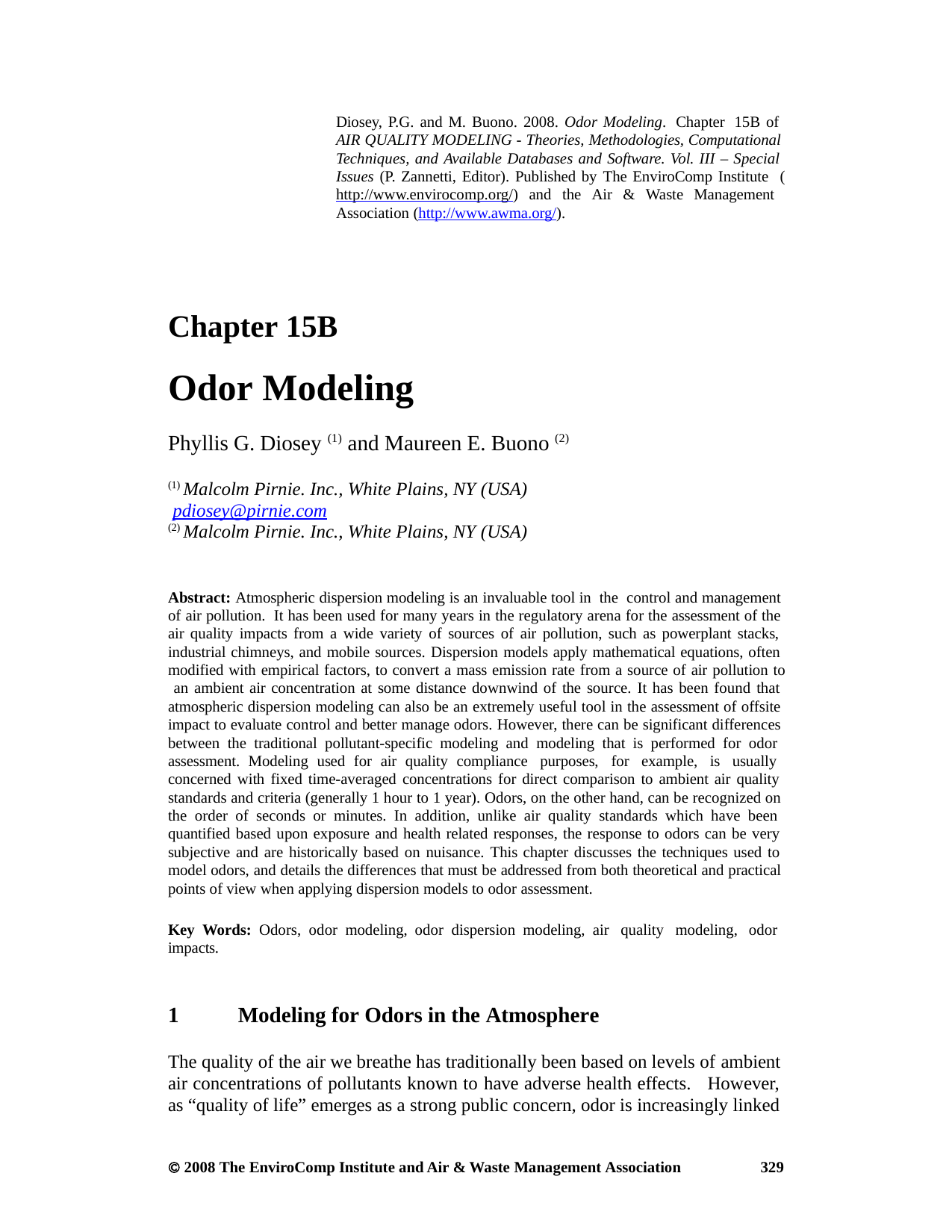

Diosey, P.G. and M. Buono. 2008. Odor Modeling. Chapter 15B of  AIR QUALITY MODELING - Theories, Methodologies, Computational  Techniques, and Available Databases and Software. Vol. III – Special  Issues (P. Zannetti, Editor). Published by The EnviroComp Institute  (http://www.envirocomp.org/) and the Air & Waste Management  Association (http://www.awma.org/).
Chapter 15B
Odor Modeling
Phyllis G. Diosey (1) and Maureen E. Buono (2)
(1) Malcolm Pirnie. Inc., White Plains, NY (USA)  pdiosey@pirnie.com
(2) Malcolm Pirnie. Inc., White Plains, NY (USA)

Abstract: Atmospheric dispersion modeling is an invaluable tool in the control and management  of air pollution. It has been used for many years in the regulatory arena for the assessment of the  air quality impacts from a wide variety of sources of air pollution, such as powerplant stacks,  industrial chimneys, and mobile sources. Dispersion models apply mathematical equations, often  modified with empirical factors, to convert a mass emission rate from a source of air pollution to  an ambient air concentration at some distance downwind of the source. It has been found that  atmospheric dispersion modeling can also be an extremely useful tool in the assessment of offsite  impact to evaluate control and better manage odors. However, there can be significant differences  between the traditional pollutant-specific modeling and modeling that is performed for odor  assessment. Modeling used for air quality compliance purposes, for example, is usually  concerned with fixed time-averaged concentrations for direct comparison to ambient air quality  standards and criteria (generally 1 hour to 1 year). Odors, on the other hand, can be recognized on  the order of seconds or minutes. In addition, unlike air quality standards which have been  quantified based upon exposure and health related responses, the response to odors can be very  subjective and are historically based on nuisance. This chapter discusses the techniques used to  model odors, and details the differences that must be addressed from both theoretical and practical  points of view when applying dispersion models to odor assessment.

Key Words: Odors, odor modeling, odor dispersion modeling, air quality modeling, odor  impacts.

1	Modeling for Odors in the Atmosphere

The quality of the air we breathe has traditionally been based on levels of ambient  air concentrations of pollutants known to have adverse health effects.   However,  as “quality of life” emerges as a strong public concern, odor is increasingly linked
© 2008 The EnviroComp Institute and Air & Waste Management Association
329